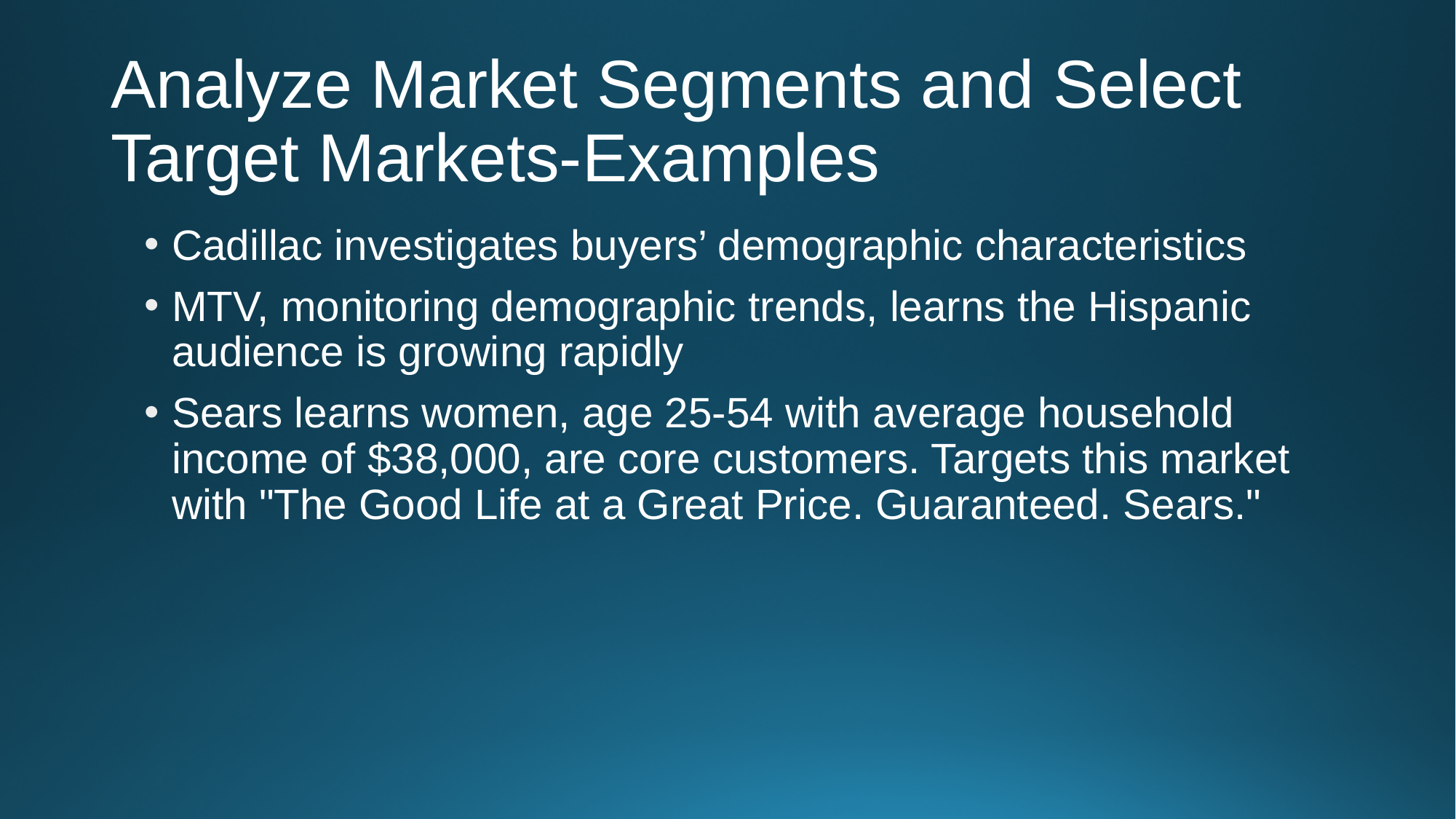

# Analyze Market Segments and Select Target Markets-Examples
Cadillac investigates buyers’ demographic characteristics
MTV, monitoring demographic trends, learns the Hispanic audience is growing rapidly
Sears learns women, age 25-54 with average household income of $38,000, are core customers. Targets this market with "The Good Life at a Great Price. Guaranteed. Sears."